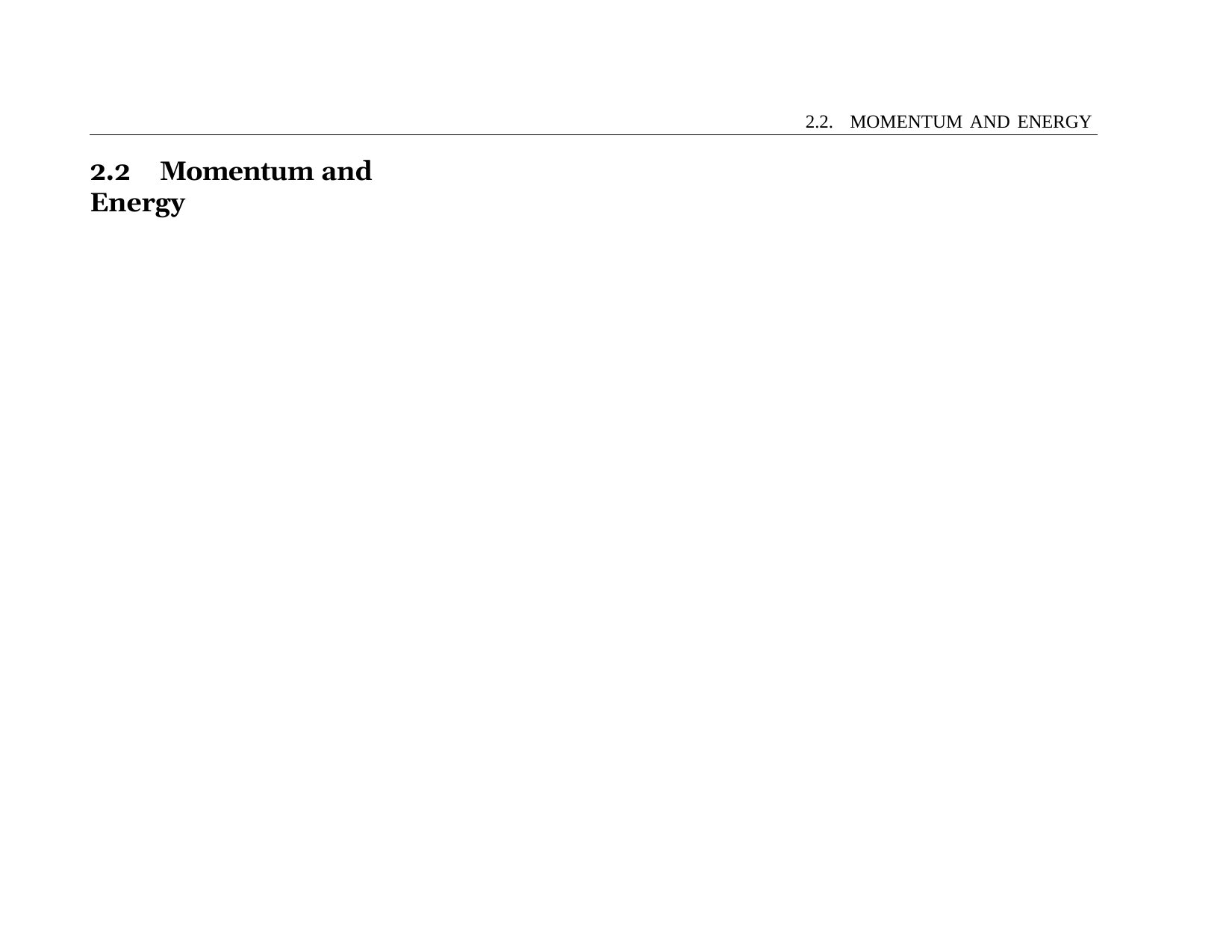

2.2.  MOMENTUM AND ENERGY

2.2	Momentum and Energy